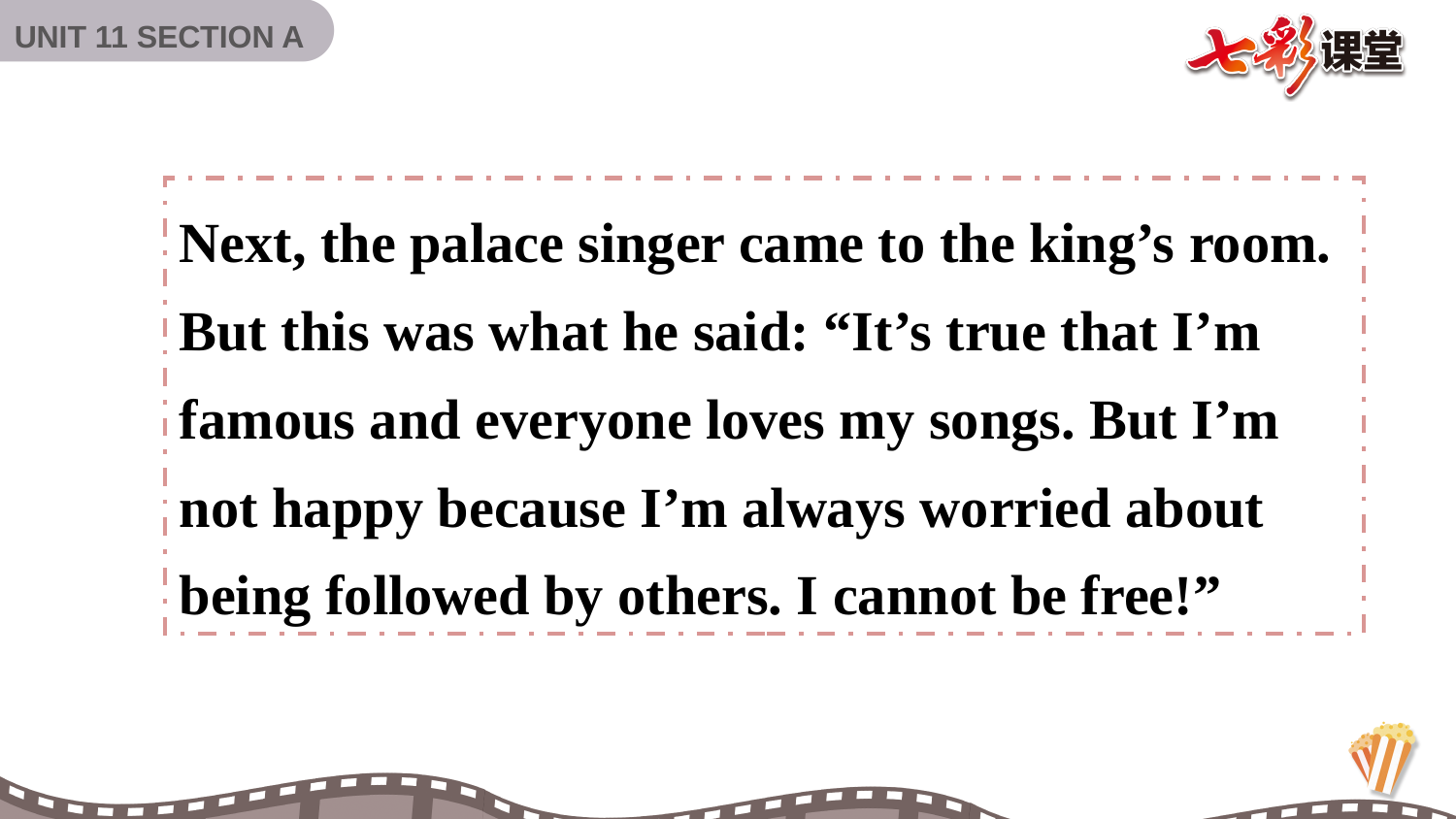

Next, the palace singer came to the king’s room. But this was what he said: “It’s true that I’m famous and everyone loves my songs. But I’m not happy because I’m always worried about being followed by others. I cannot be free!”